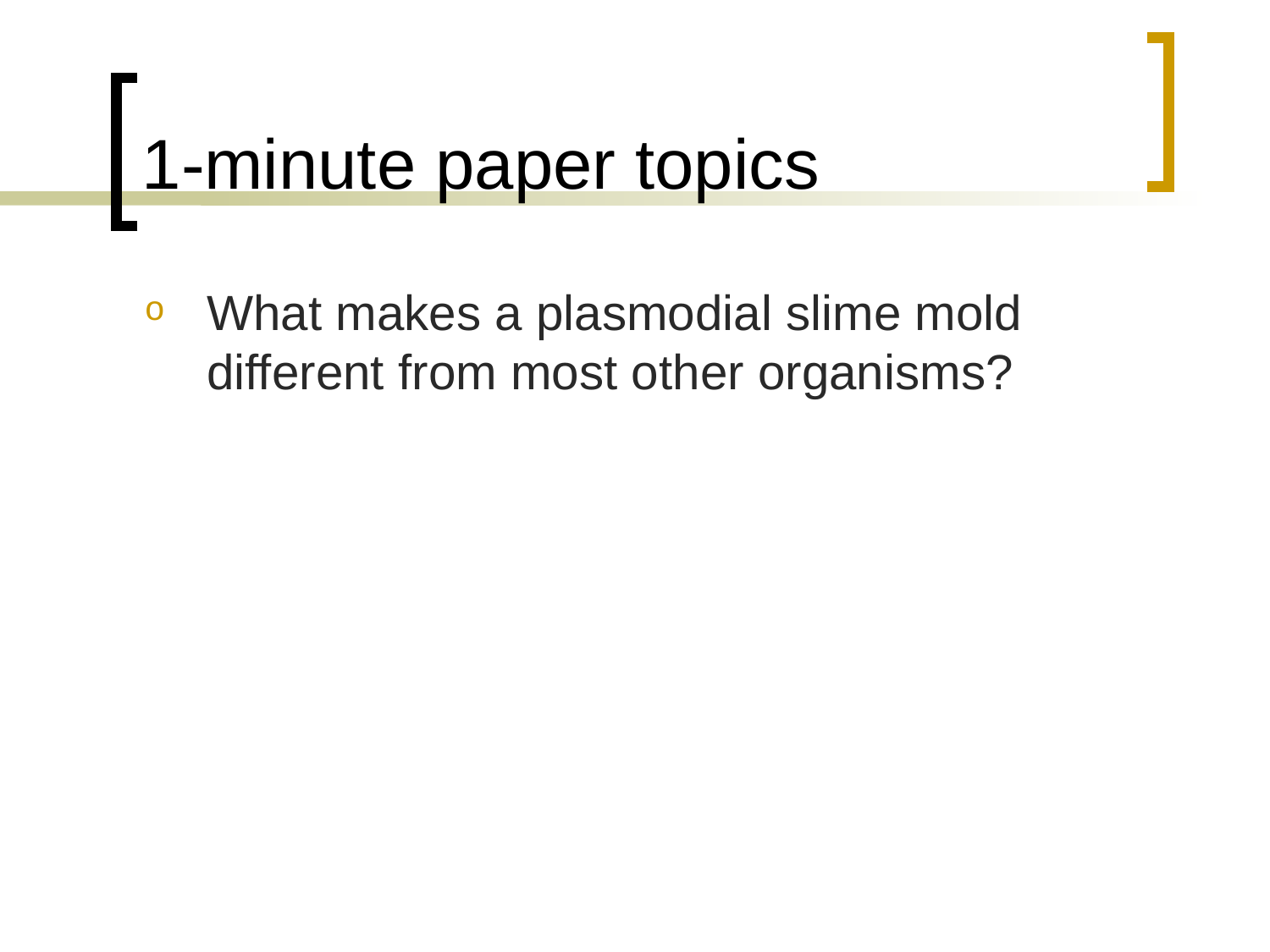

# 1-minute paper topics
What makes a plasmodial slime mold different from most other organisms?